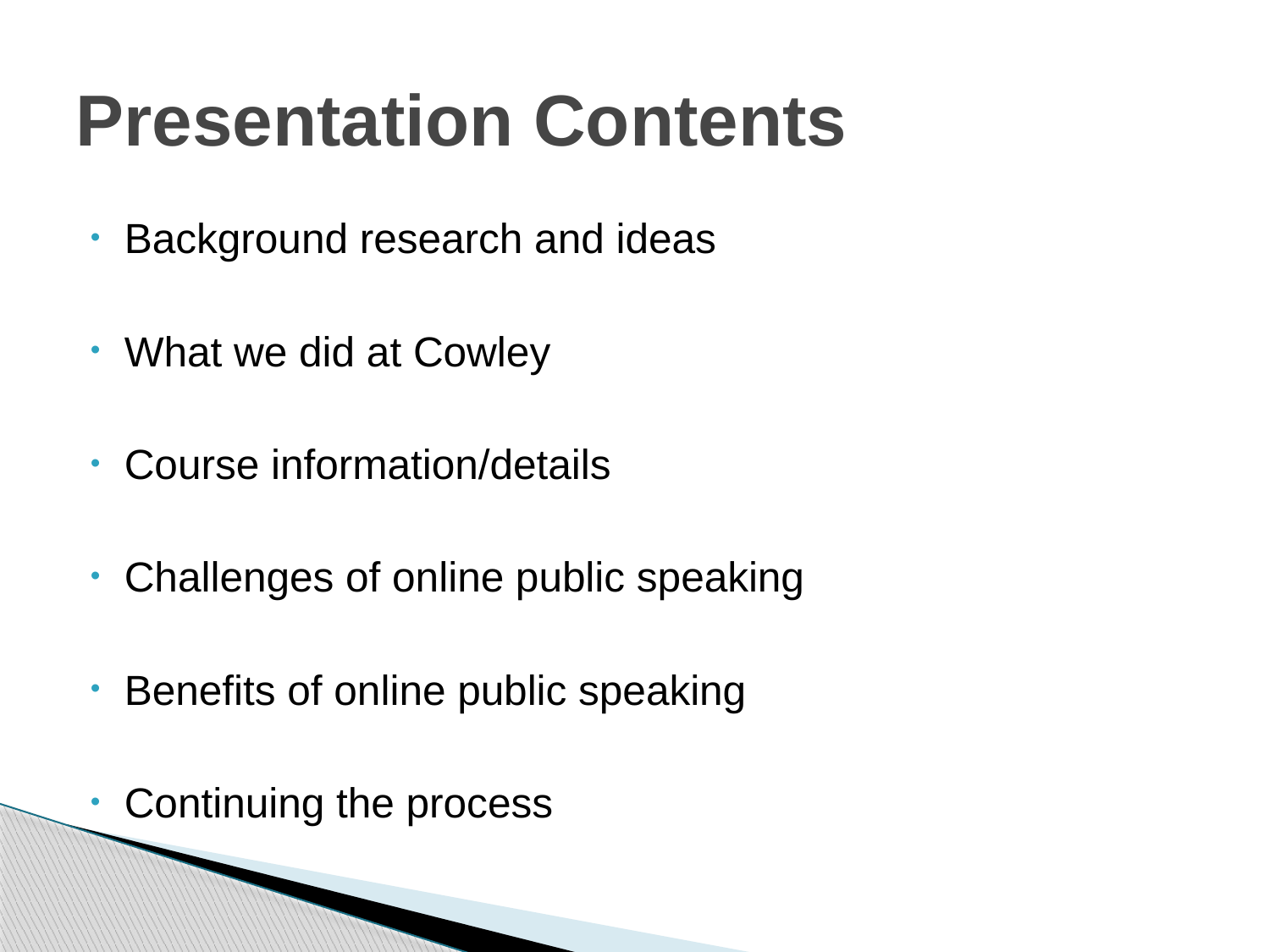

# Presentation Contents
Background research and ideas

What we did at Cowley

Course information/details

Challenges of online public speaking

Benefits of online public speaking

Continuing the process